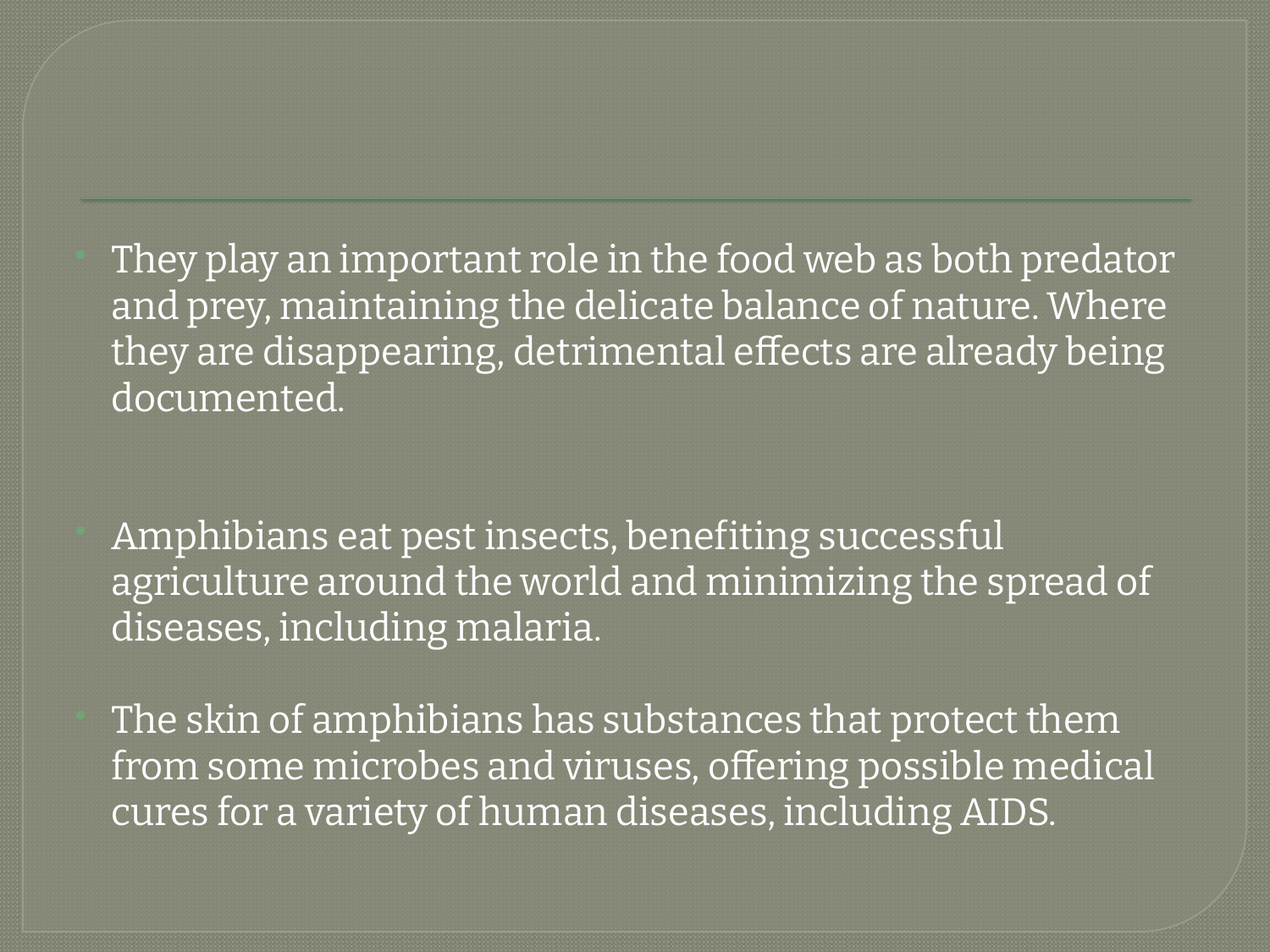

#
They play an important role in the food web as both predator and prey, maintaining the delicate balance of nature. Where they are disappearing, detrimental effects are already being documented.

Amphibians eat pest insects, benefiting successful agriculture around the world and minimizing the spread of diseases, including malaria.

The skin of amphibians has substances that protect them from some microbes and viruses, offering possible medical cures for a variety of human diseases, including AIDS.